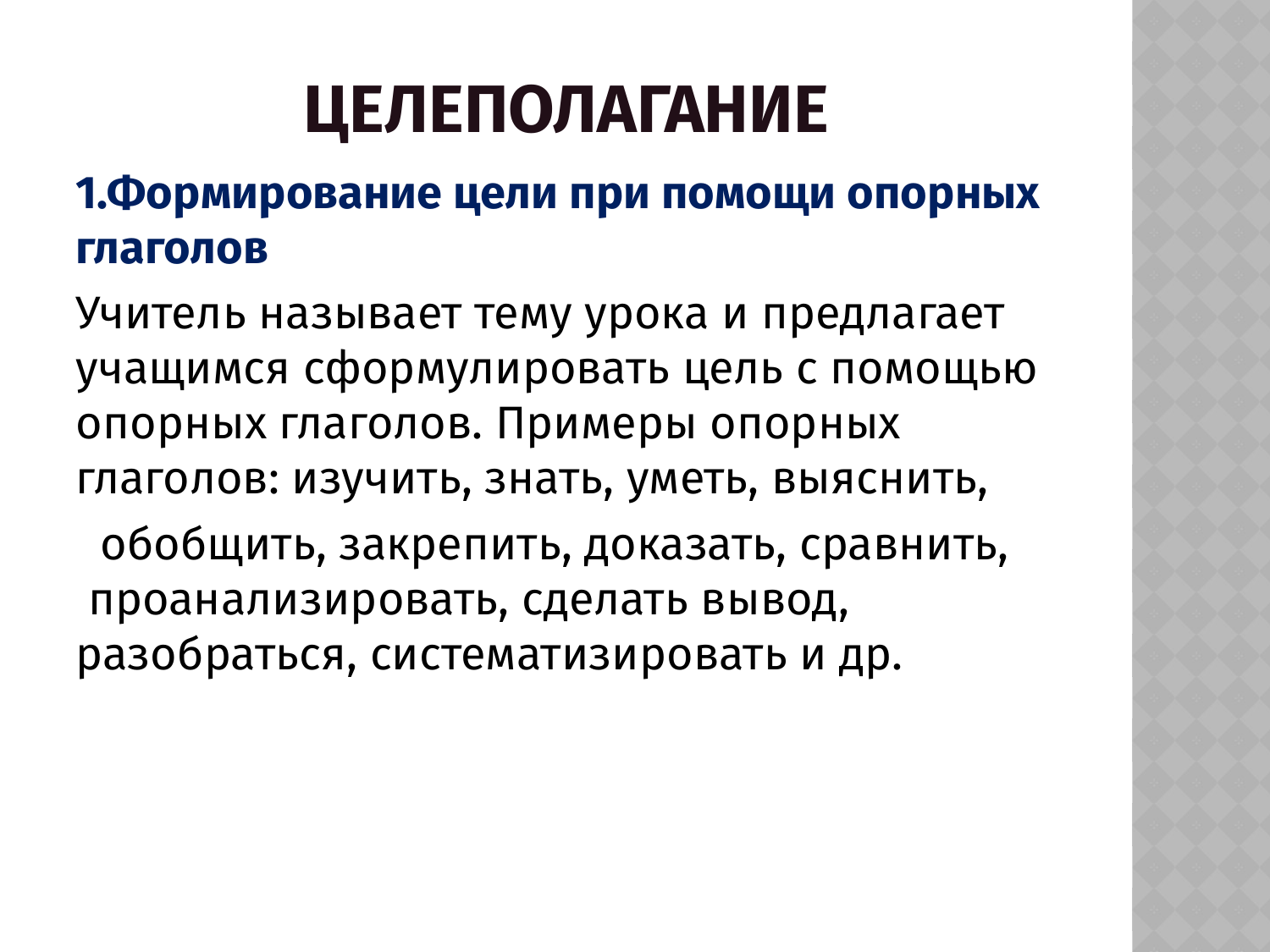

# Целеполагание
1.Формирование цели при помощи опорных глаголов
Учитель называет тему урока и предлагает учащимся сформулировать цель с помощью опорных глаголов. Примеры опорных глаголов: изучить, знать, уметь, выяснить,
  обобщить, закрепить, доказать, сравнить,     проанализировать, сделать вывод, разобраться, систематизировать и др.